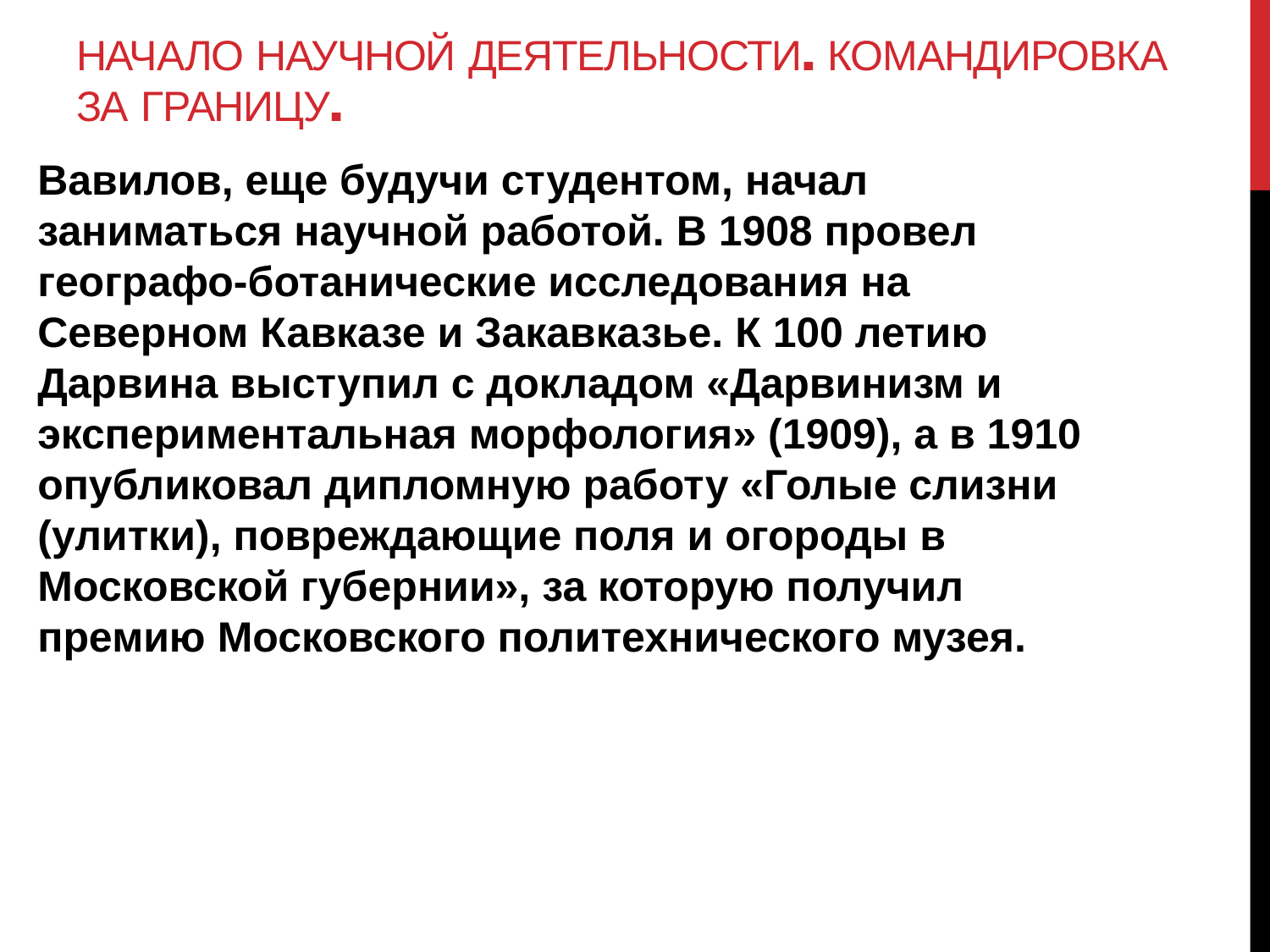

# Начало научной деятельности. Командировка за границу.
Вавилов, еще будучи студентом, начал заниматься научной работой. В 1908 провел географо-ботанические исследования на Северном Кавказе и Закавказье. К 100 летию Дарвина выступил с докладом «Дарвинизм и экспериментальная морфология» (1909), а в 1910 опубликовал дипломную работу «Голые слизни (улитки), повреждающие поля и огороды в Московской губернии», за которую получил премию Московского политехнического музея.